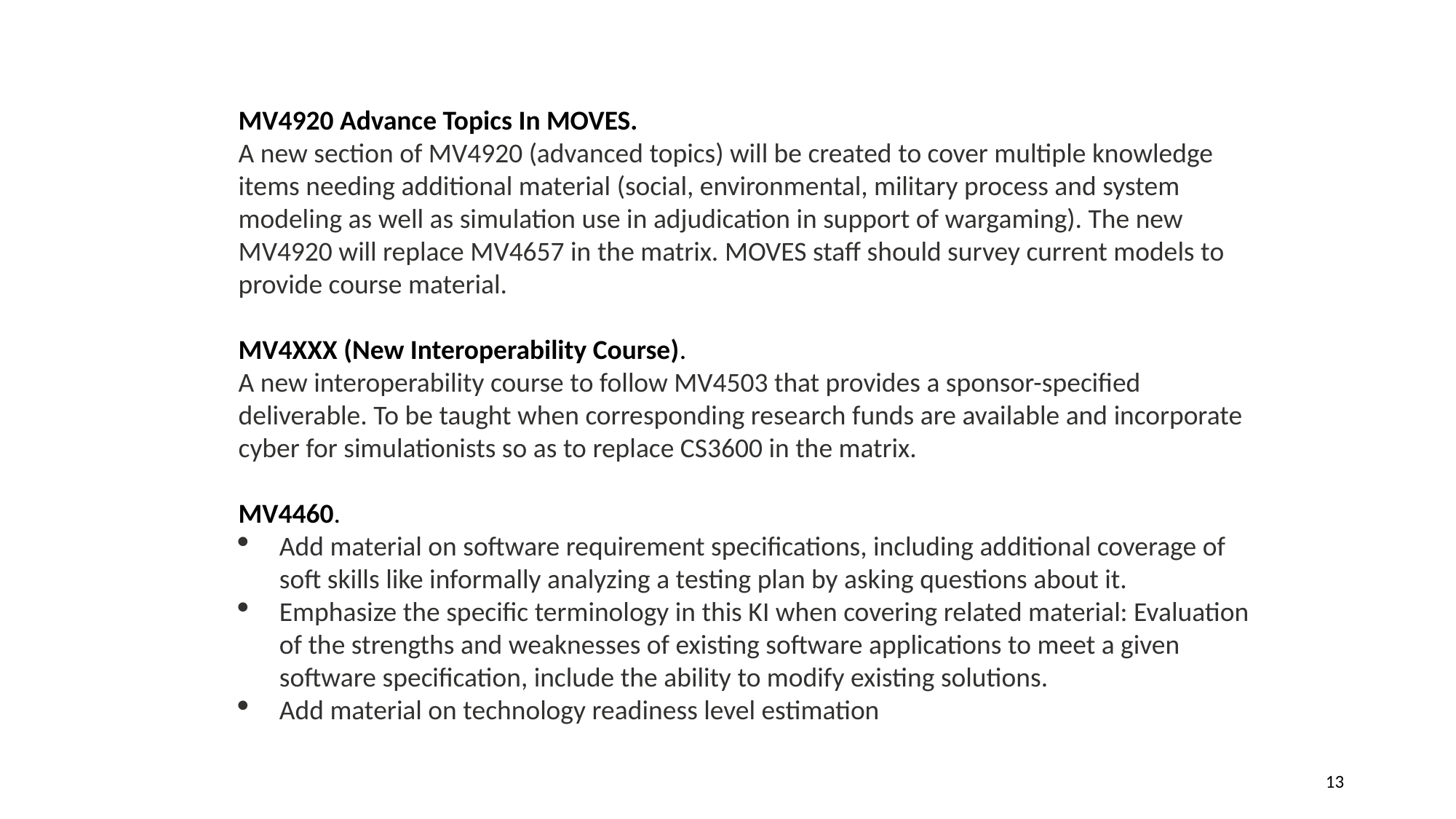

Plan Summary Breakdown by Course #
MV4920 Advance Topics In MOVES.
A new section of MV4920 (advanced topics) will be created to cover multiple knowledge items needing additional material (social, environmental, military process and system modeling as well as simulation use in adjudication in support of wargaming). The new MV4920 will replace MV4657 in the matrix. MOVES staff should survey current models to provide course material.

MV4XXX (New Interoperability Course).
A new interoperability course to follow MV4503 that provides a sponsor-specified deliverable. To be taught when corresponding research funds are available and incorporate cyber for simulationists so as to replace CS3600 in the matrix.

MV4460.
Add material on software requirement specifications, including additional coverage of soft skills like informally analyzing a testing plan by asking questions about it.
Emphasize the specific terminology in this KI when covering related material: Evaluation of the strengths and weaknesses of existing software applications to meet a given software specification, include the ability to modify existing solutions.
Add material on technology readiness level estimation

13
No Recommended ESR Updates